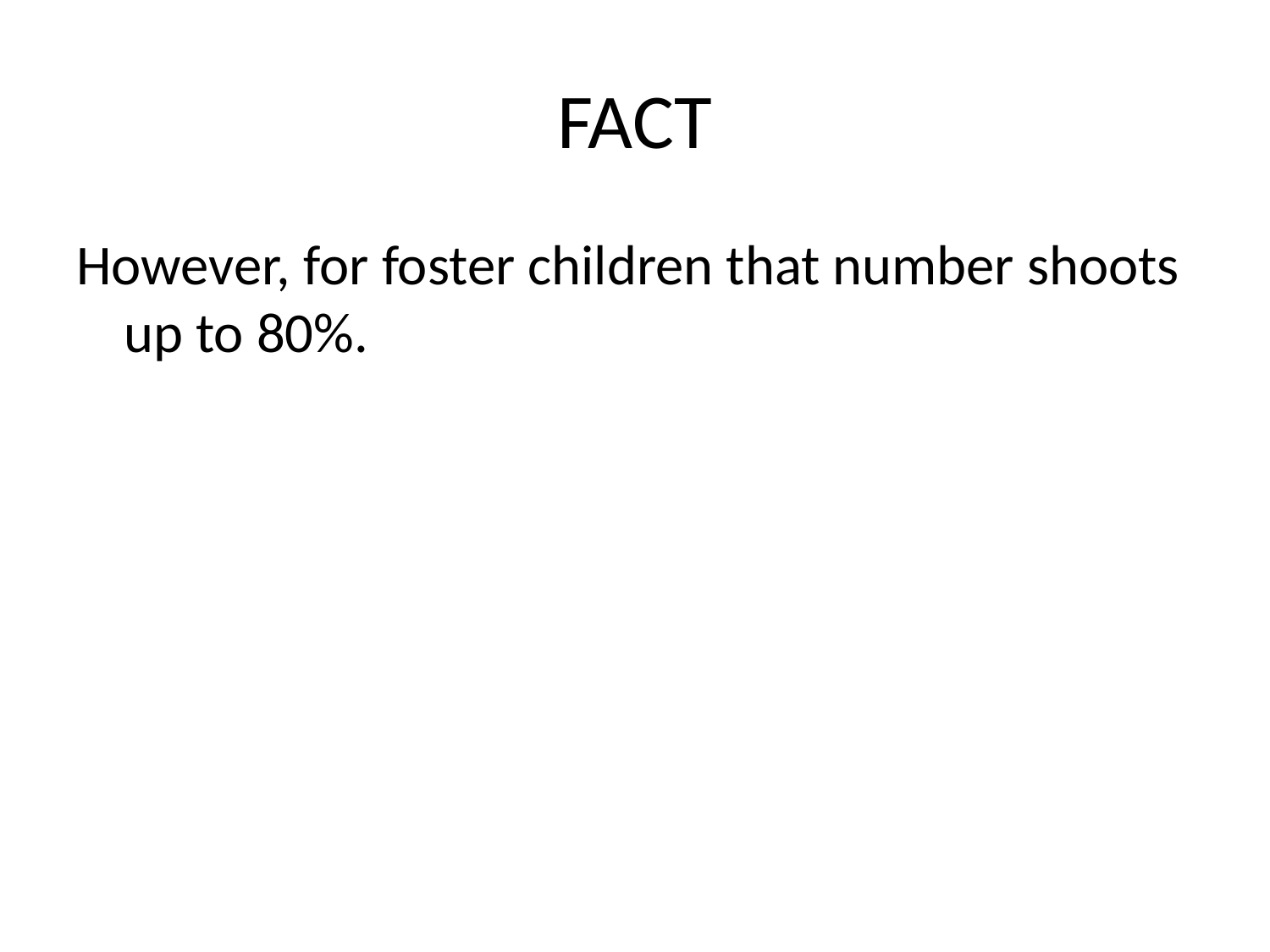

# FACT
However, for foster children that number shoots up to 80%.